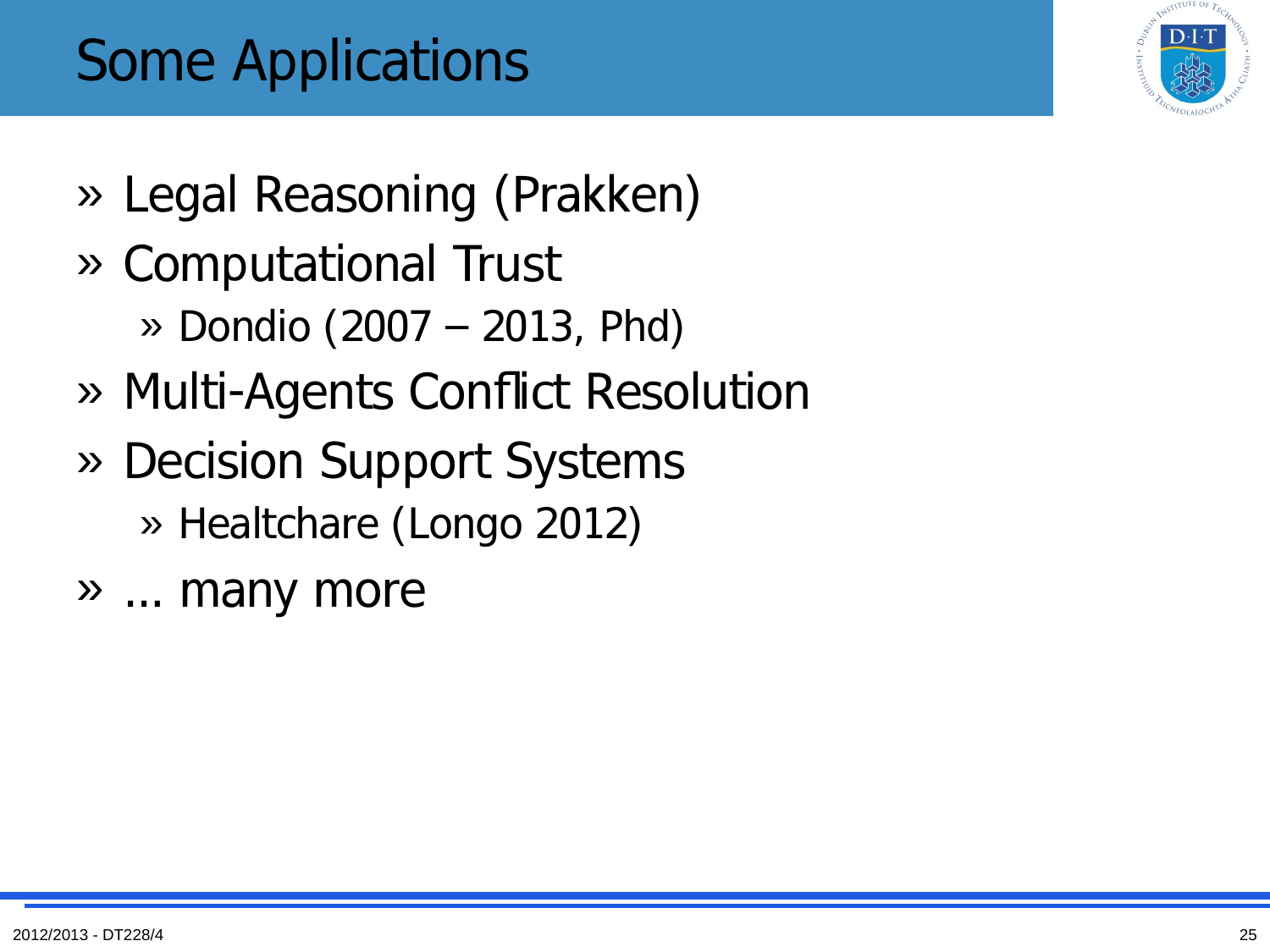

# Some Applications
Legal Reasoning (Prakken)
Computational Trust
Dondio (2007 – 2013, Phd)
Multi-Agents Conflict Resolution
Decision Support Systems
Healtchare (Longo 2012)
… many more

2012/2013 - DT228/4
25